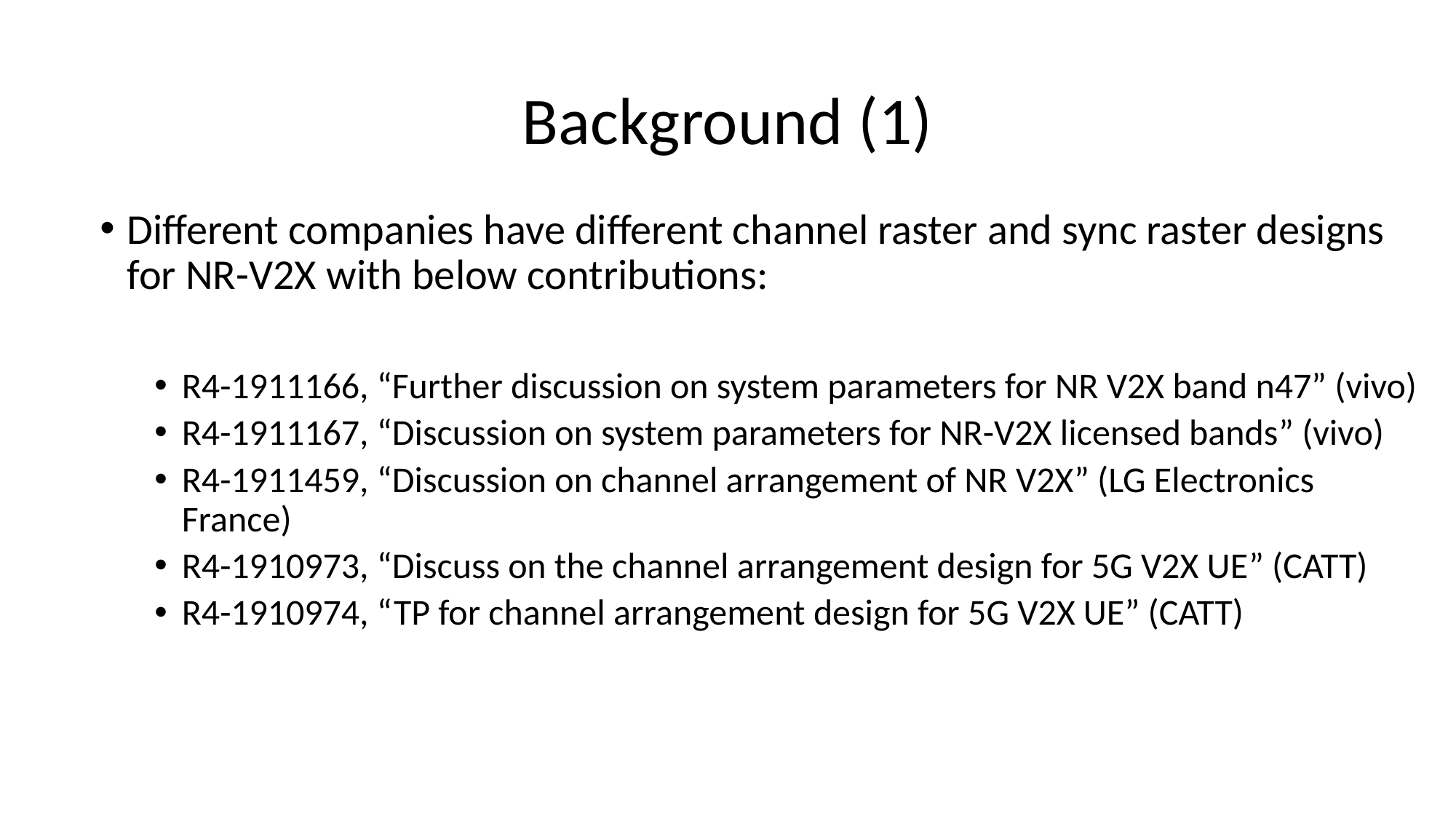

# Background (1)
Different companies have different channel raster and sync raster designs for NR-V2X with below contributions:

R4-1911166, “Further discussion on system parameters for NR V2X band n47” (vivo)
R4-1911167, “Discussion on system parameters for NR-V2X licensed bands” (vivo)
R4-1911459, “Discussion on channel arrangement of NR V2X” (LG Electronics France)
R4-1910973, “Discuss on the channel arrangement design for 5G V2X UE” (CATT)
R4-1910974, “TP for channel arrangement design for 5G V2X UE” (CATT)